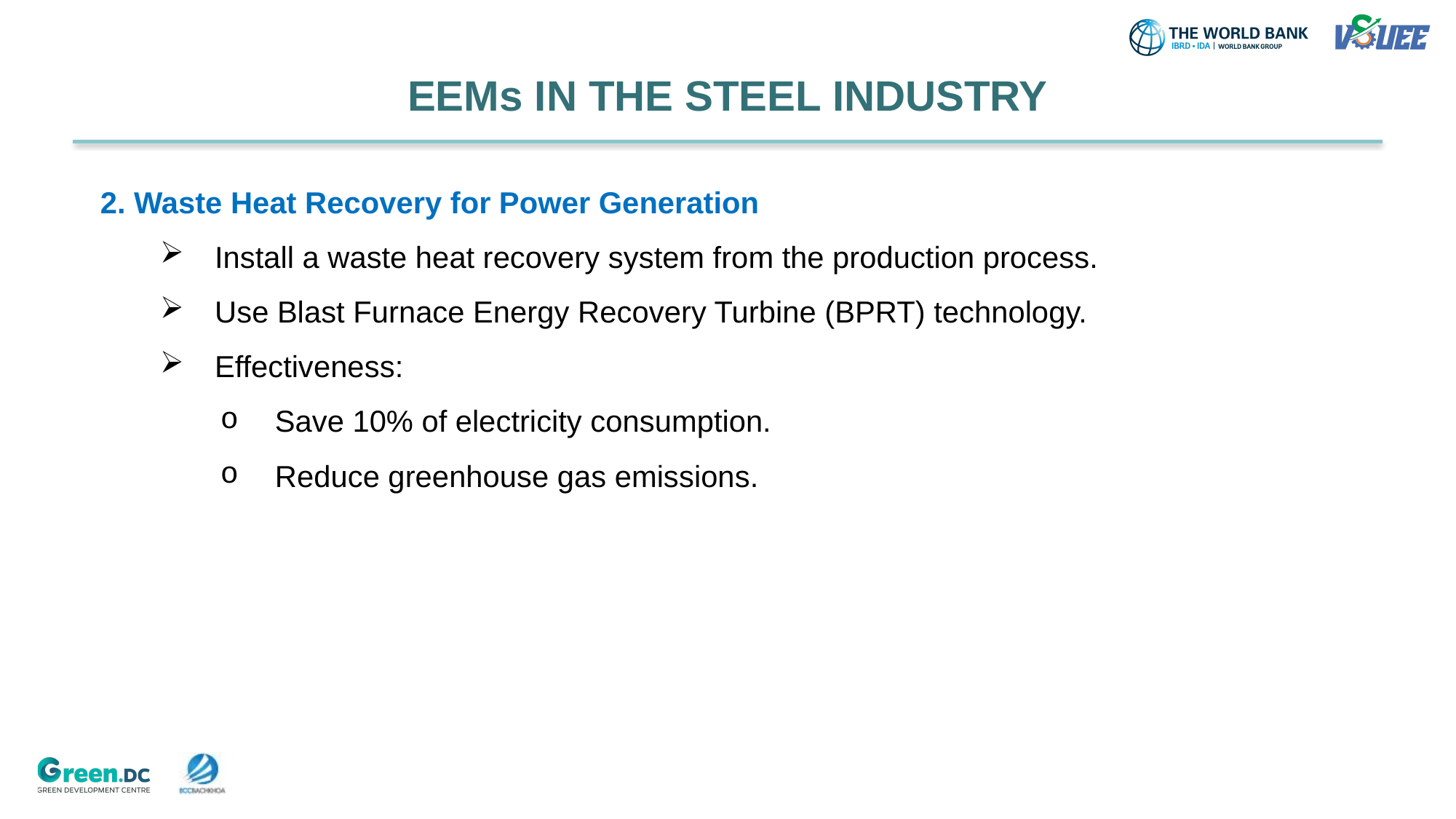

# EEMs IN THE STEEL INDUSTRY
2. Waste Heat Recovery for Power Generation
Install a waste heat recovery system from the production process.
Use Blast Furnace Energy Recovery Turbine (BPRT) technology.
Effectiveness:
Save 10% of electricity consumption.
Reduce greenhouse gas emissions.